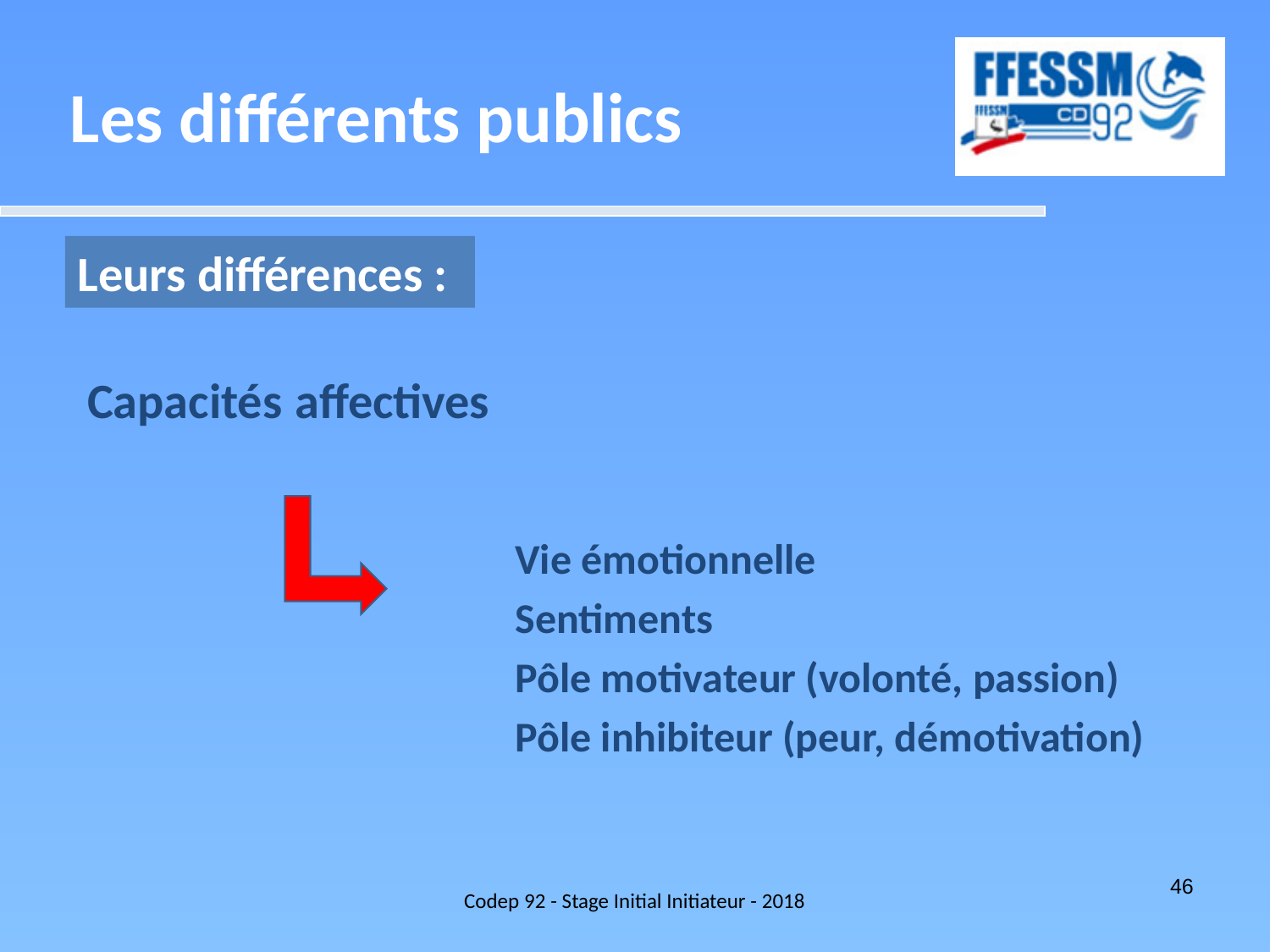

Les différents publics
Leurs différences :
Capacités affectives

	Vie émotionnelle
	Sentiments
	Pôle motivateur (volonté, passion)
	Pôle inhibiteur (peur, démotivation)
Codep 92 - Stage Initial Initiateur - 2018
46